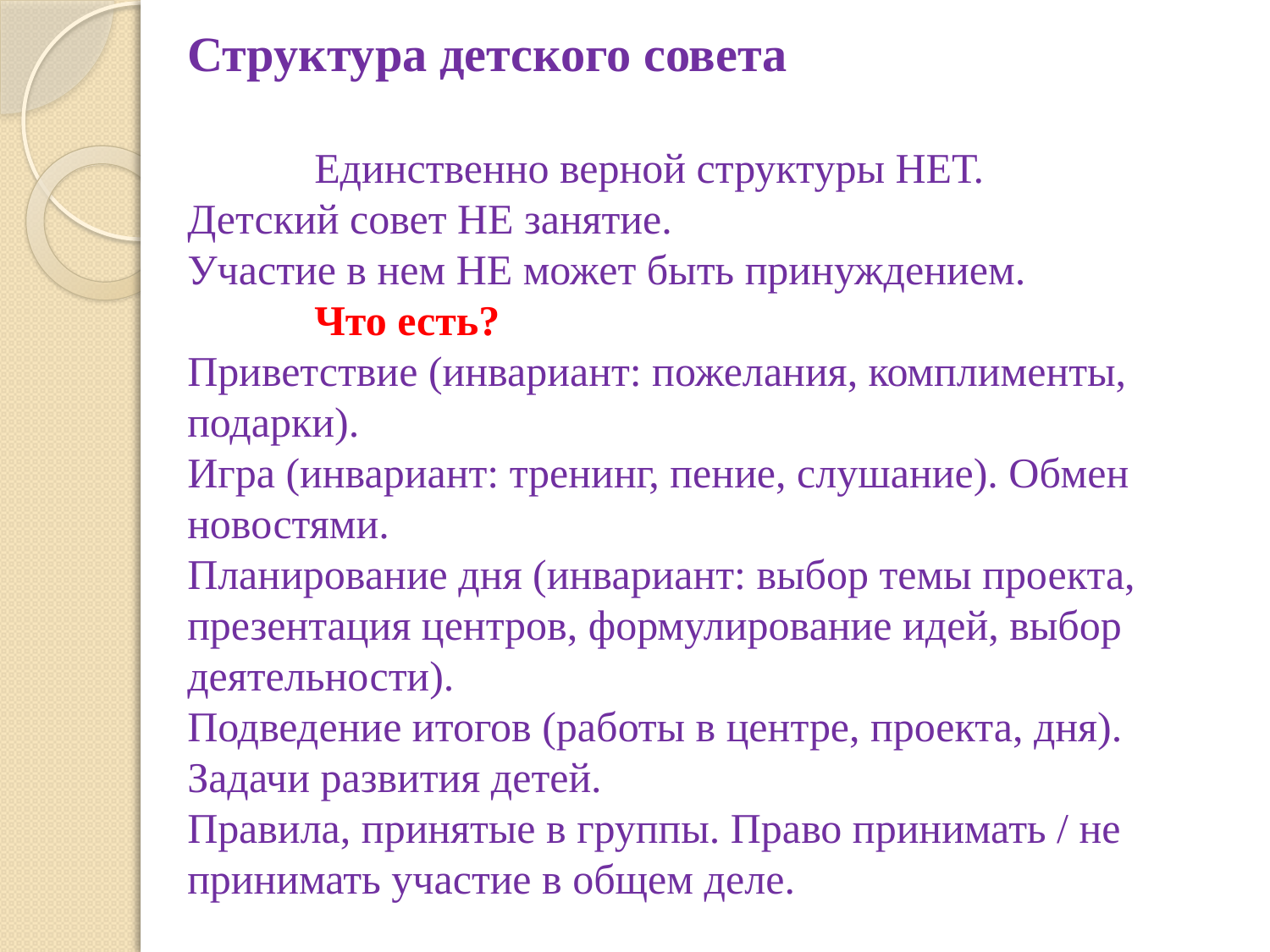

Структура детского совета

	Единственно верной структуры НЕТ.
Детский совет НЕ занятие.
Участие в нем НЕ может быть принуждением.
	Что есть?
Приветствие (инвариант: пожелания, комплименты, подарки).
Игра (инвариант: тренинг, пение, слушание). Обмен новостями.
Планирование дня (инвариант: выбор темы проекта, презентация центров, формулирование идей, выбор деятельности).
Подведение итогов (работы в центре, проекта, дня). Задачи развития детей.
Правила, принятые в группы. Право принимать / не принимать участие в общем деле.